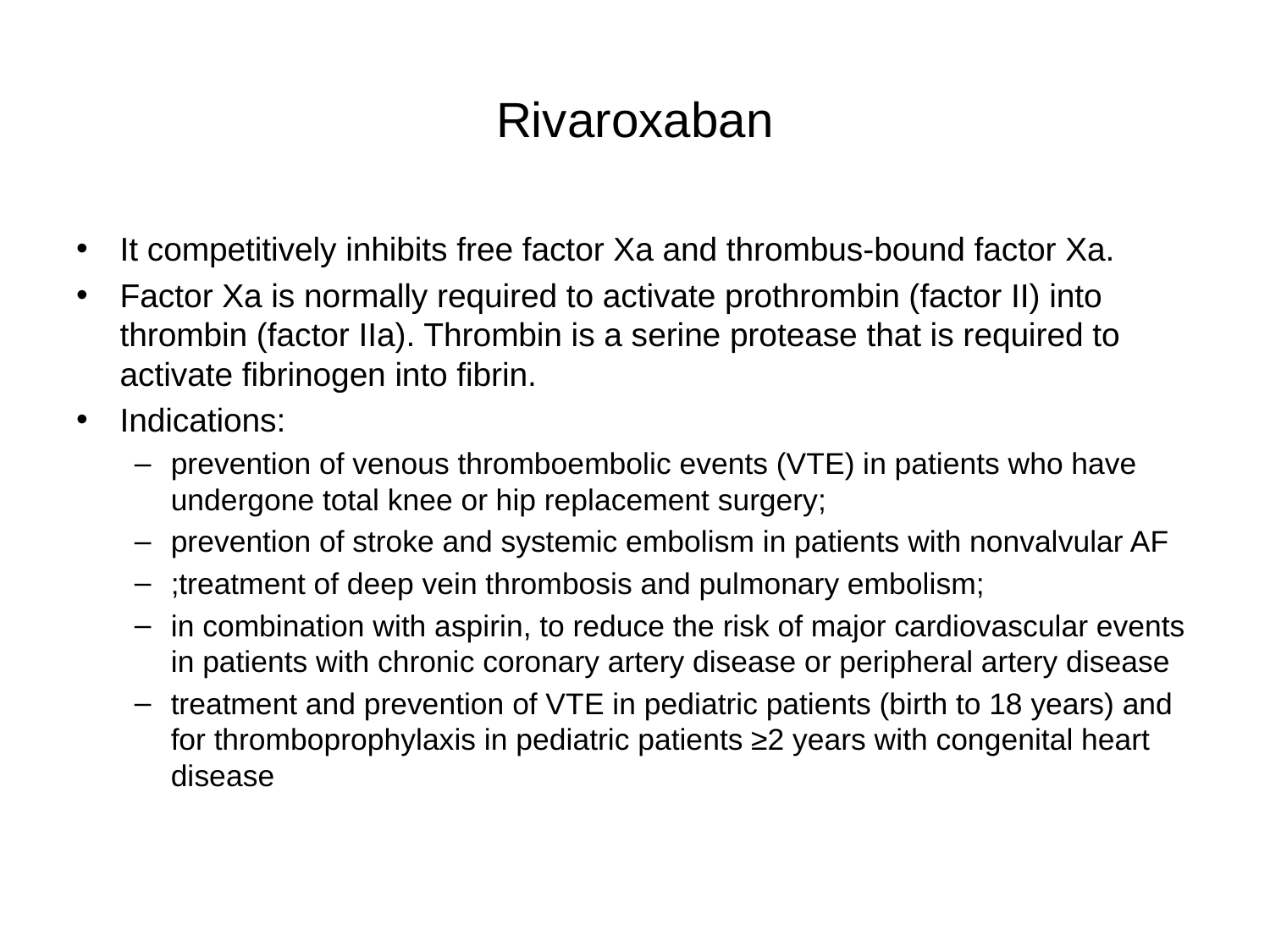

# Rivaroxaban
It competitively inhibits free factor Xa and thrombus-bound factor Xa.
Factor Xa is normally required to activate prothrombin (factor II) into thrombin (factor IIa). Thrombin is a serine protease that is required to activate fibrinogen into fibrin.
Indications:
prevention of venous thromboembolic events (VTE) in patients who have undergone total knee or hip replacement surgery;
prevention of stroke and systemic embolism in patients with nonvalvular AF
;treatment of deep vein thrombosis and pulmonary embolism;
in combination with aspirin, to reduce the risk of major cardiovascular events in patients with chronic coronary artery disease or peripheral artery disease
treatment and prevention of VTE in pediatric patients (birth to 18 years) and for thromboprophylaxis in pediatric patients ≥2 years with congenital heart disease